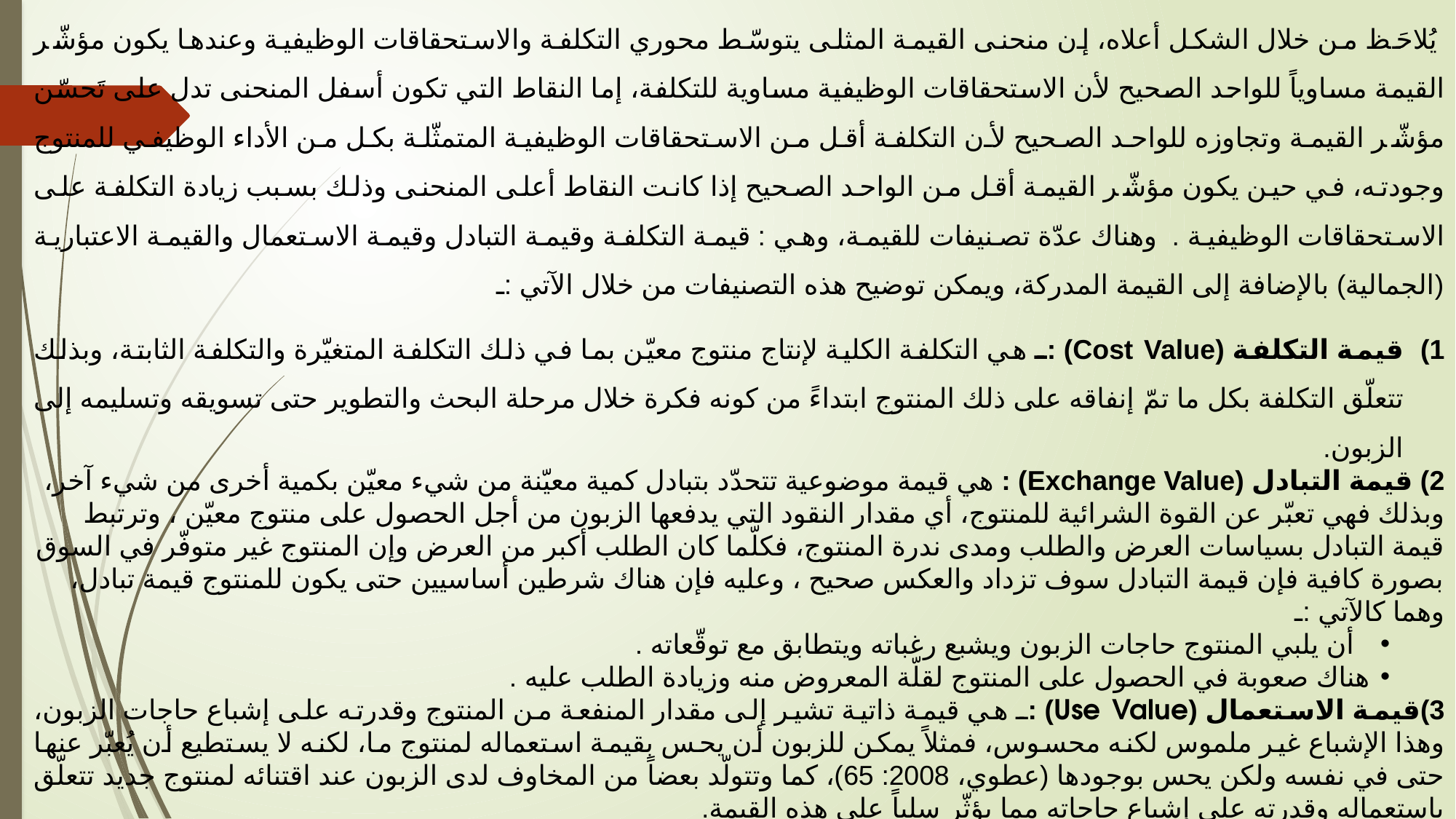

يُلاحَظ من خلال الشكل أعلاه، إن منحنى القيمة المثلى يتوسّط محوري التكلفة والاستحقاقات الوظيفية وعندها يكون مؤشّر القيمة مساوياً للواحد الصحيح لأن الاستحقاقات الوظيفية مساوية للتكلفة، إما النقاط التي تكون أسفل المنحنى تدل على تَحسّن مؤشّر القيمة وتجاوزه للواحد الصحيح لأن التكلفة أقل من الاستحقاقات الوظيفية المتمثّلة بكل من الأداء الوظيفي للمنتوج وجودته، في حين يكون مؤشّر القيمة أقل من الواحد الصحيح إذا كانت النقاط أعلى المنحنى وذلك بسبب زيادة التكلفة على الاستحقاقات الوظيفية .  وهناك عدّة تصنيفات للقيمة، وهي : قيمة التكلفة وقيمة التبادل وقيمة الاستعمال والقيمة الاعتبارية (الجمالية) بالإضافة إلى القيمة المدركة، ويمكن توضيح هذه التصنيفات من خلال الآتي :ـ
قيمة التكلفة (Cost Value) :ـ هي التكلفة الكلية لإنتاج منتوج معيّن بما في ذلك التكلفة المتغيّرة والتكلفة الثابتة، وبذلك تتعلّق التكلفة بكل ما تمّ إنفاقه على ذلك المنتوج ابتداءً من كونه فكرة خلال مرحلة البحث والتطوير حتى تسويقه وتسليمه إلى الزبون.
2) قيمة التبادل (Exchange Value) : هي قيمة موضوعية تتحدّد بتبادل كمية معيّنة من شيء معيّن بكمية أخرى من شيء آخر، وبذلك فهي تعبّر عن القوة الشرائية للمنتوج، أي مقدار النقود التي يدفعها الزبون من أجل الحصول على منتوج معيّن ، وترتبط قيمة التبادل بسياسات العرض والطلب ومدى ندرة المنتوج، فكلّما كان الطلب أكبر من العرض وإن المنتوج غير متوفّر في السوق بصورة كافية فإن قيمة التبادل سوف تزداد والعكس صحيح ، وعليه فإن هناك شرطين أساسيين حتى يكون للمنتوج قيمة تبادل، وهما كالآتي :ـ
  أن يلبي المنتوج حاجات الزبون ويشبع رغباته ويتطابق مع توقّعاته .
هناك صعوبة في الحصول على المنتوج لقلّة المعروض منه وزيادة الطلب عليه .
3)قيمة الاستعمال (Use Value) :ـ هي قيمة ذاتية تشير إلى مقدار المنفعة من المنتوج وقدرته على إشباع حاجات الزبون، وهذا الإشباع غير ملموس لكنه محسوس، فمثلاً يمكن للزبون أن يحس بقيمة استعماله لمنتوج ما، لكنه لا يستطيع أن يُعبّر عنها حتى في نفسه ولكن يحس بوجودها (عطوي، 2008: 65)، كما وتتولّد بعضاً من المخاوف لدى الزبون عند اقتنائه لمنتوج جديد تتعلّق باستعماله وقدرته على إشباع حاجاته مما يؤثّر سلباً على هذه القيمة.
4)القيمة الاعتبارية (Esteem Value) : وتسمى أيضاً بالقيمة الجمالية (Aesthetic Value)، وتشير إلى مجموعة من الصفات والميّزات الجمالية للمنتوج، وغالباً ما تكون مرتبطة بالوظائف الثانوية لذلك المنتوج، إذ إن هناك فئة معيّنة من الزبائن ترغب بهذه الصفات والميّزات الجمالية، والتي من خلالها يمكن النظر إليه على إنه ذي قيمة اعتبارية عالية من وجهة نظرهم، فمثلاً قلم مرصّع بالذهب يعد ذي قيمة اعتبارية أو جمالية لدى بعض الزبائن.
5)القيمة المدركة (Perceived Value) : هي درجة الانسجام ما بين توقّعات الزبائن للمنتجات وإدراكهم لهذه التوقّعات، وبذلك فهي صورة الزبائن وانطباعهم تجاه تلك المنتجات الناتجة من تقويمهم لصورة المنتوج أو الإعلان عنه أو علامته التجارية